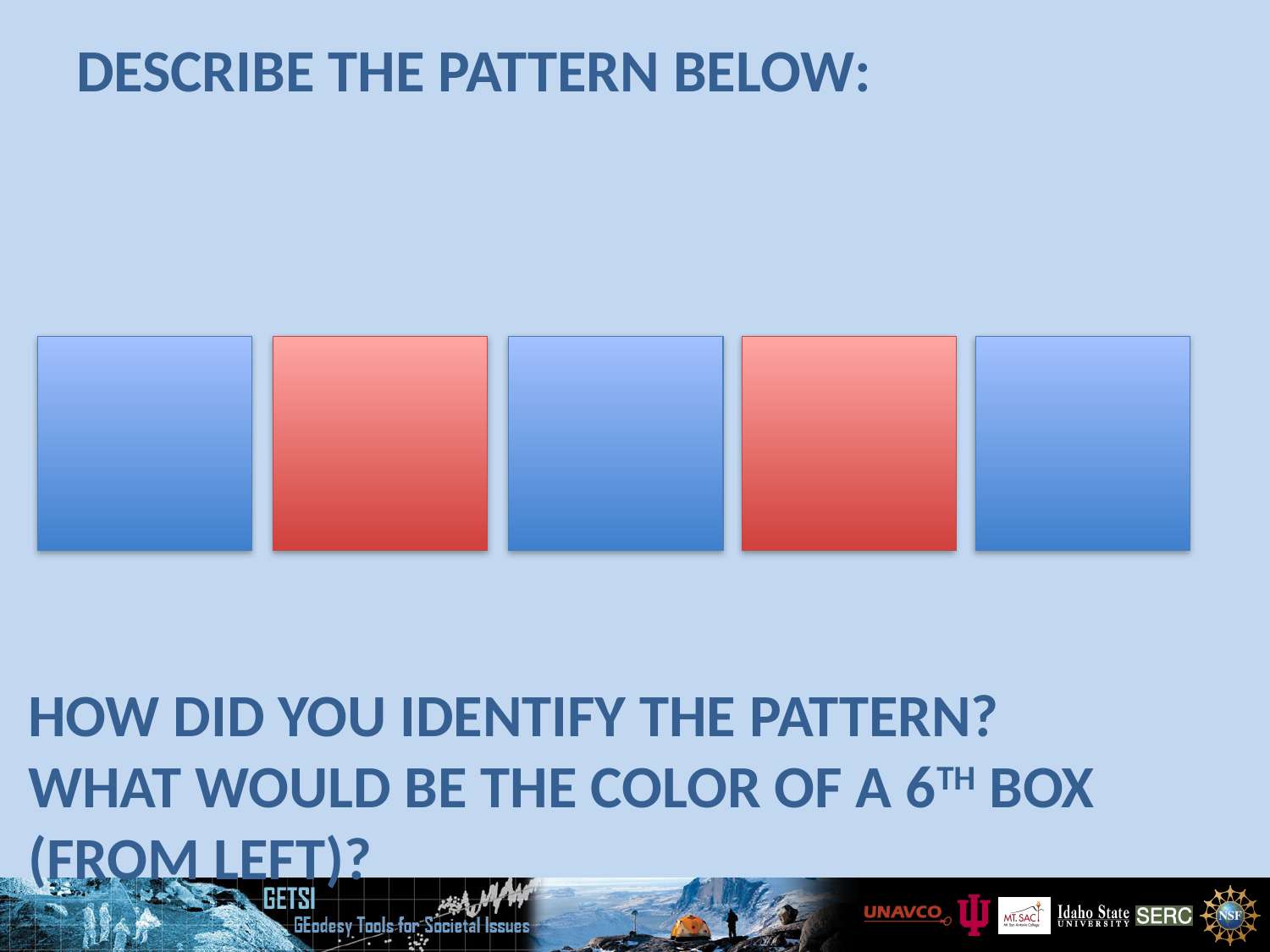

# Describe the pattern below:

How did you identify the pattern?
What would be the color of a 6th box (from left)?